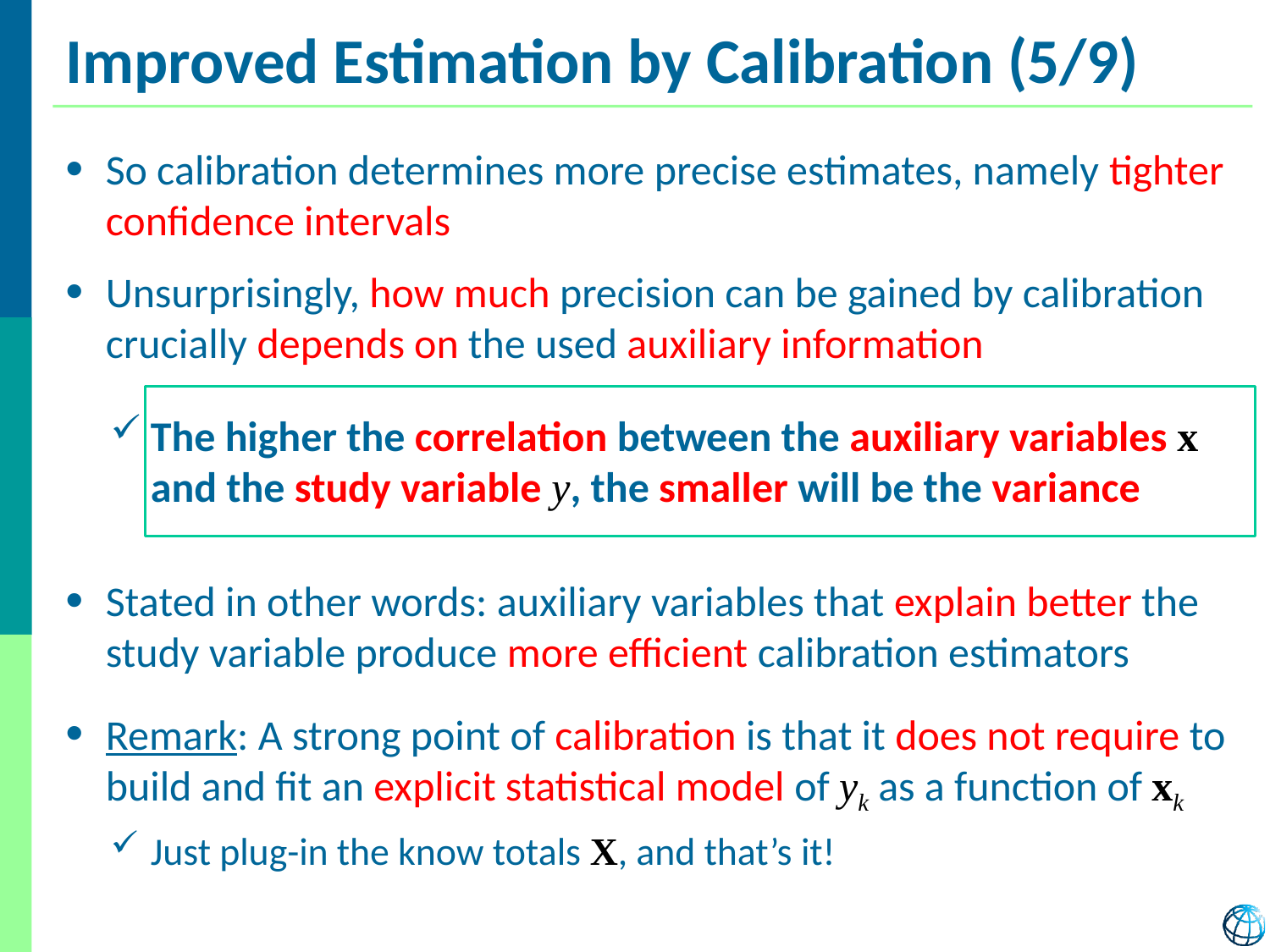

# Improved Estimation by Calibration (5/9)
So calibration determines more precise estimates, namely tighter confidence intervals
Unsurprisingly, how much precision can be gained by calibration crucially depends on the used auxiliary information
The higher the correlation between the auxiliary variables x and the study variable y, the smaller will be the variance
Stated in other words: auxiliary variables that explain better the study variable produce more efficient calibration estimators
Remark: A strong point of calibration is that it does not require to build and fit an explicit statistical model of yk as a function of xk
Just plug-in the know totals X, and that’s it!